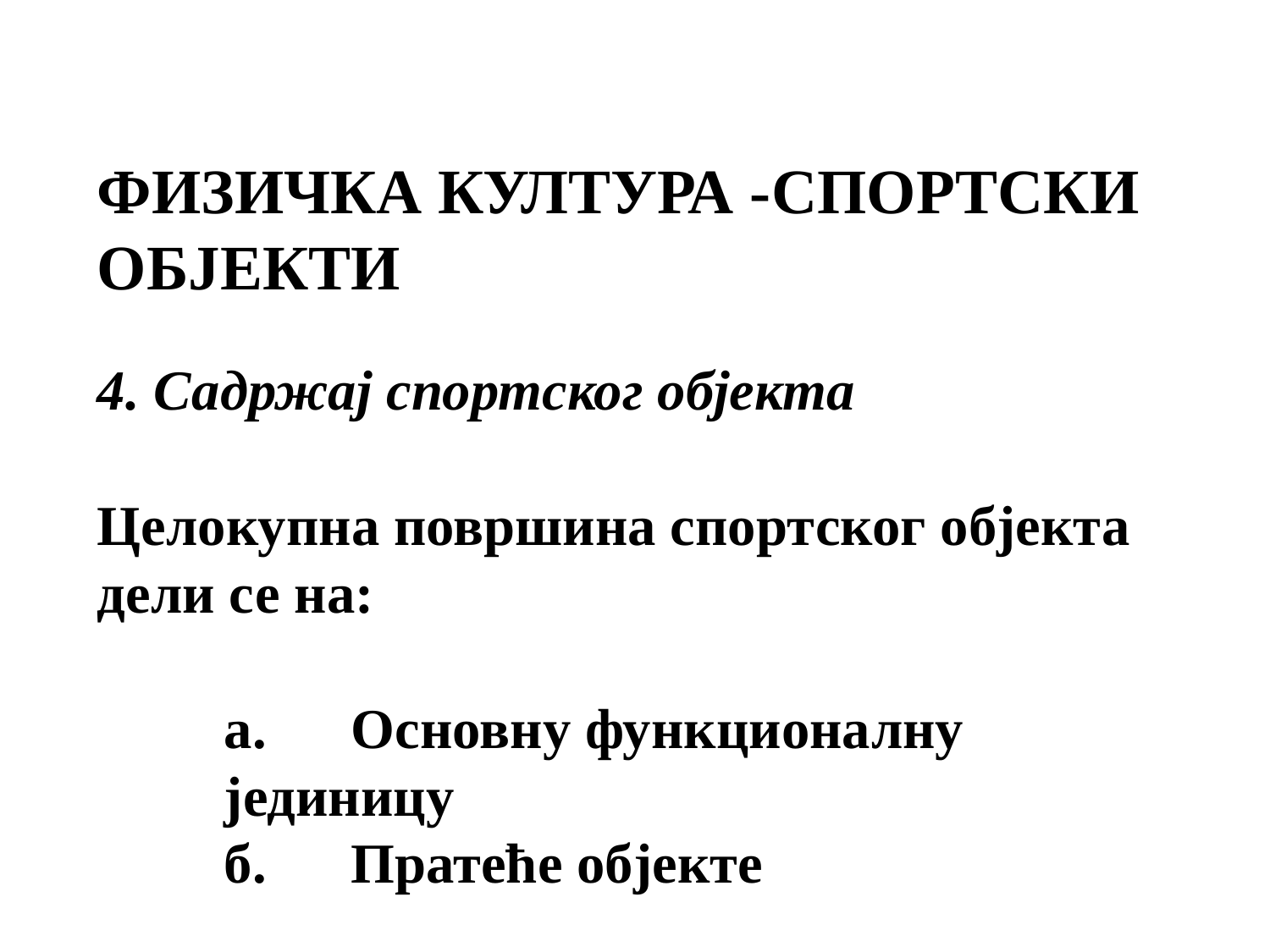

ФИЗИЧКА КУЛТУРА -СПОРТСКИ ОБЈЕКТИ

4. Садржај спортског објекта

Целокупна површина спортског објекта дели се на:

а.	Основну функционалну јединицу
б.	Пратеће објекте